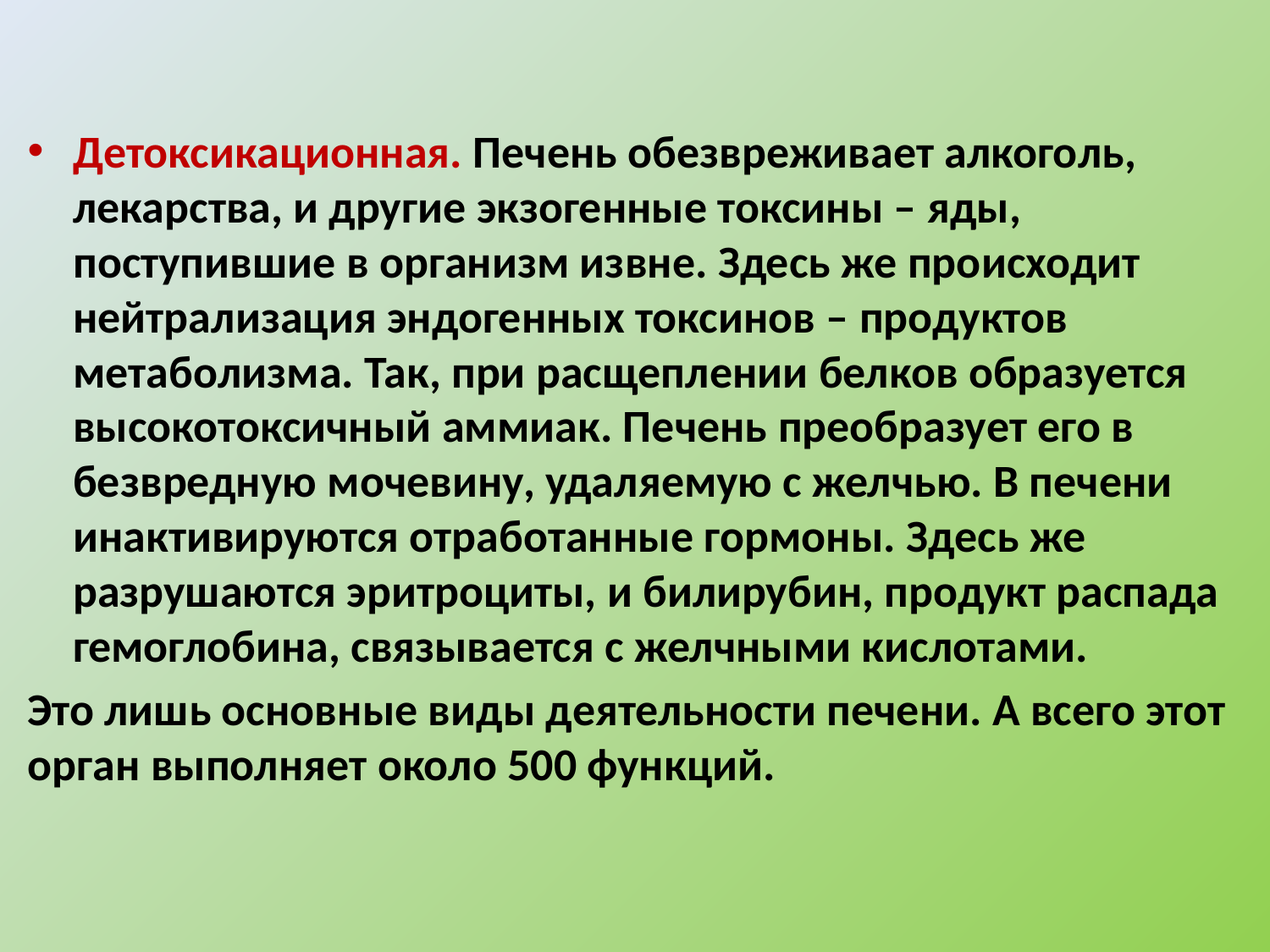

Детоксикационная. Печень обезвреживает алкоголь, лекарства, и другие экзогенные токсины – яды, поступившие в организм извне. Здесь же происходит нейтрализация эндогенных токсинов – продуктов метаболизма. Так, при расщеплении белков образуется высокотоксичный аммиак. Печень преобразует его в безвредную мочевину, удаляемую с желчью. В печени инактивируются отработанные гормоны. Здесь же разрушаются эритроциты, и билирубин, продукт распада гемоглобина, связывается с желчными кислотами.
Это лишь основные виды деятельности печени. А всего этот орган выполняет около 500 функций.